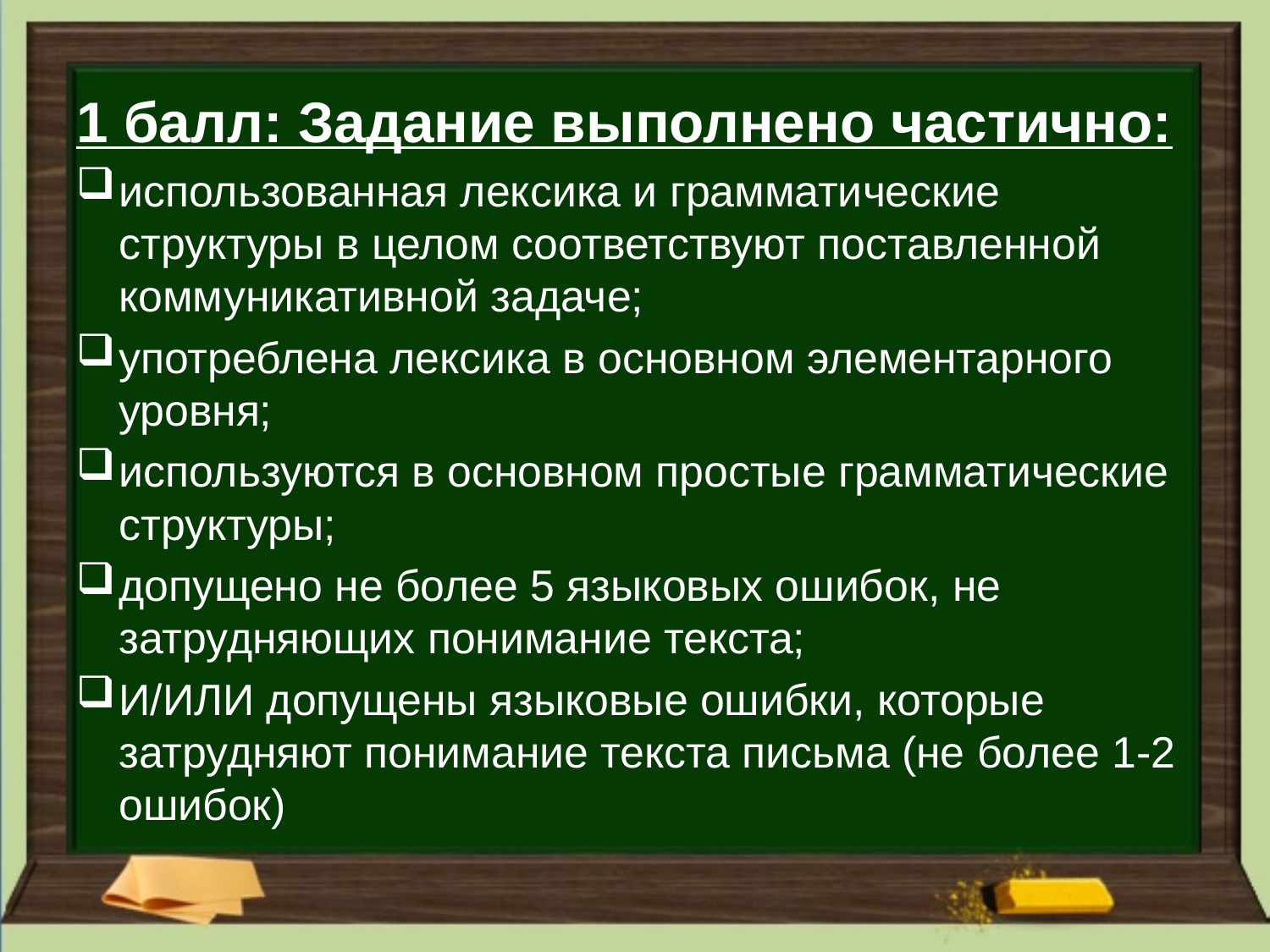

1 балл: Задание выполнено частично:
использованная лексика и грамматические структуры в целом соответствуют поставленной коммуникативной задаче;
употреблена лексика в основном элементарного уровня;
используются в основном простые грамматические структуры;
допущено не более 5 языковых ошибок, не затрудняющих понимание текста;
И/ИЛИ допущены языковые ошибки, которые затрудняют понимание текста письма (не более 1-2 ошибок)